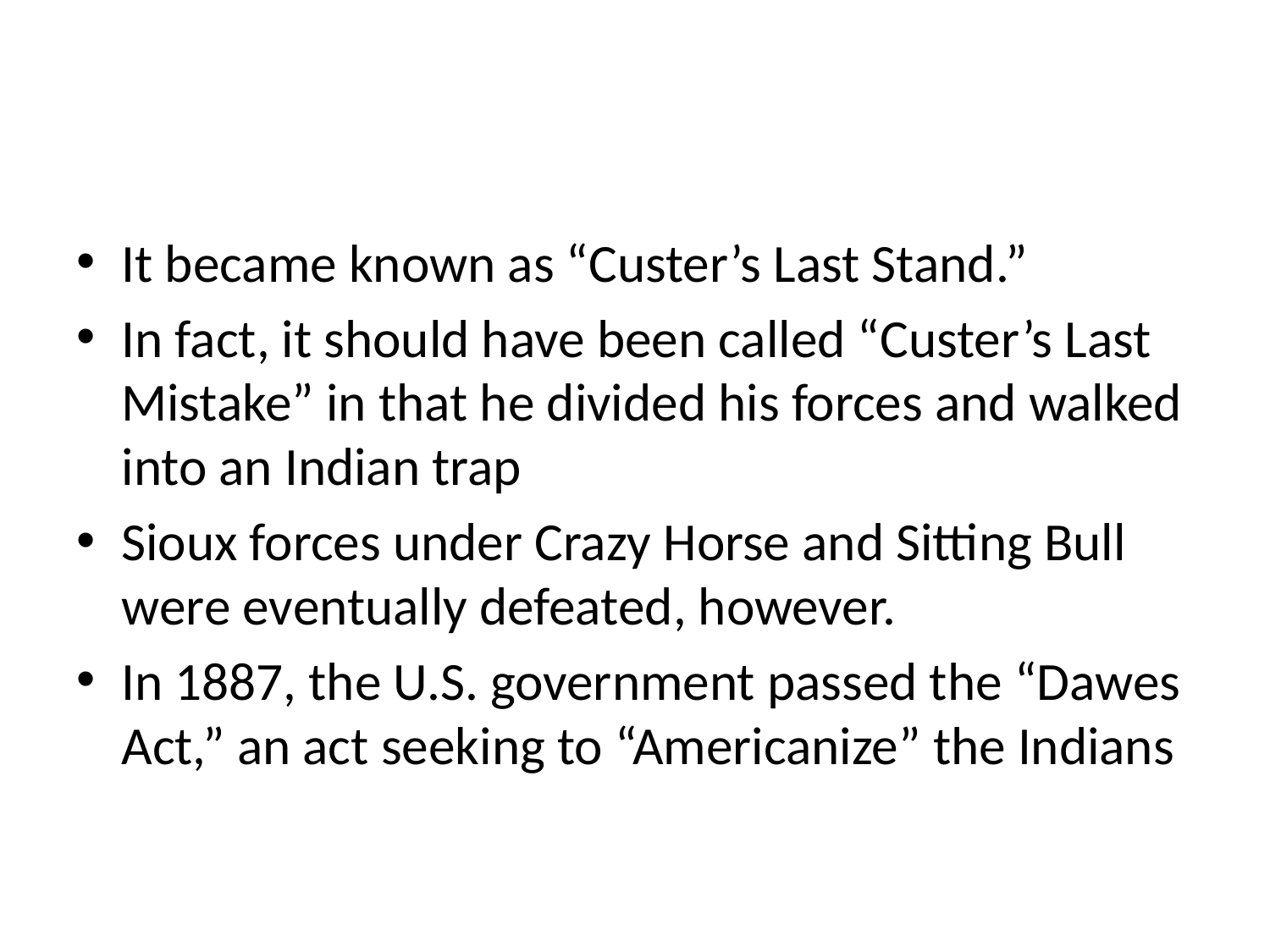

#
It became known as “Custer’s Last Stand.”
In fact, it should have been called “Custer’s Last Mistake” in that he divided his forces and walked into an Indian trap
Sioux forces under Crazy Horse and Sitting Bull were eventually defeated, however.
In 1887, the U.S. government passed the “Dawes Act,” an act seeking to “Americanize” the Indians